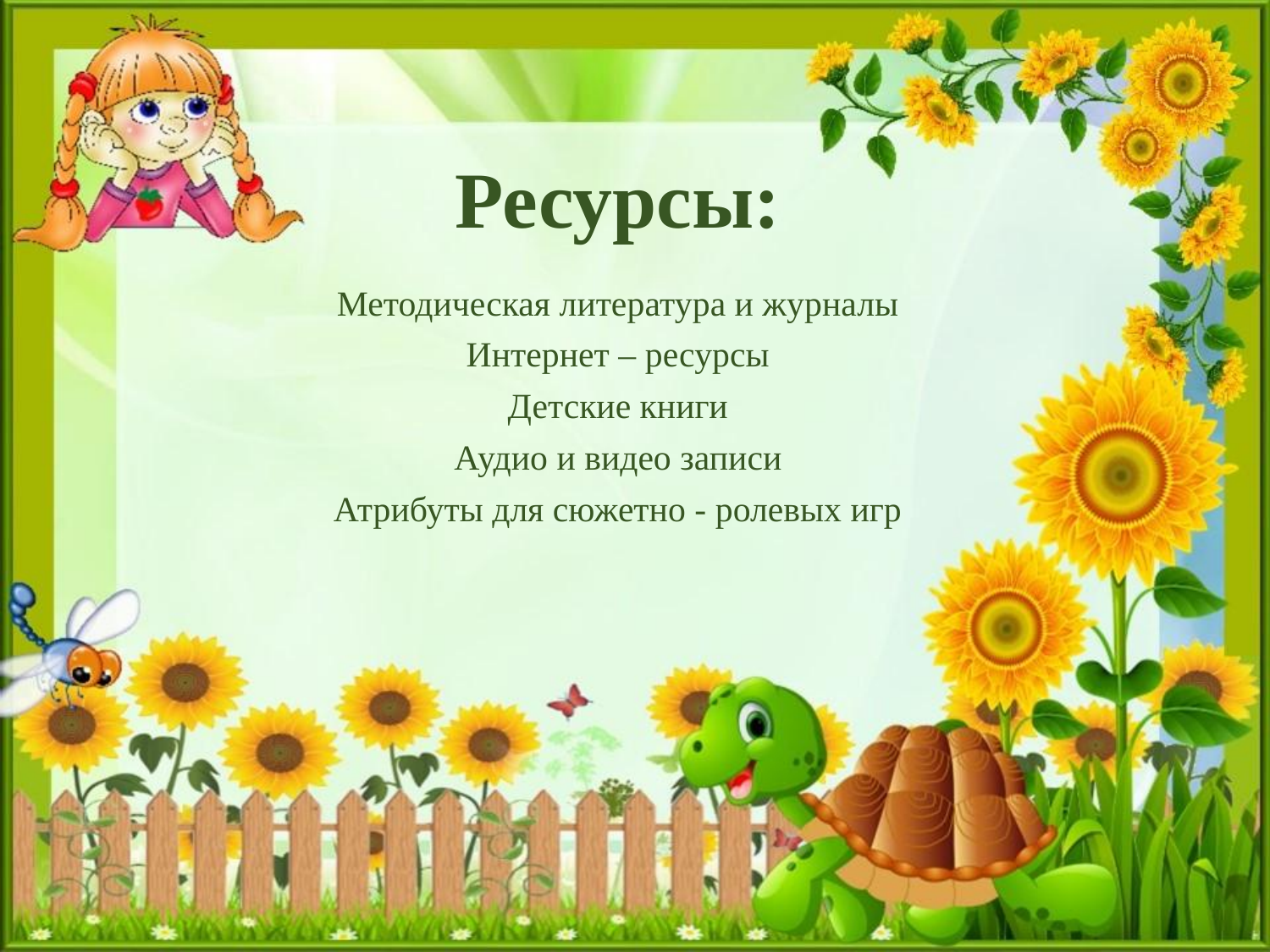

# Ресурсы:
Методическая литература и журналы
Интернет – ресурсы
Детские книги
Аудио и видео записи
Атрибуты для сюжетно - ролевых игр